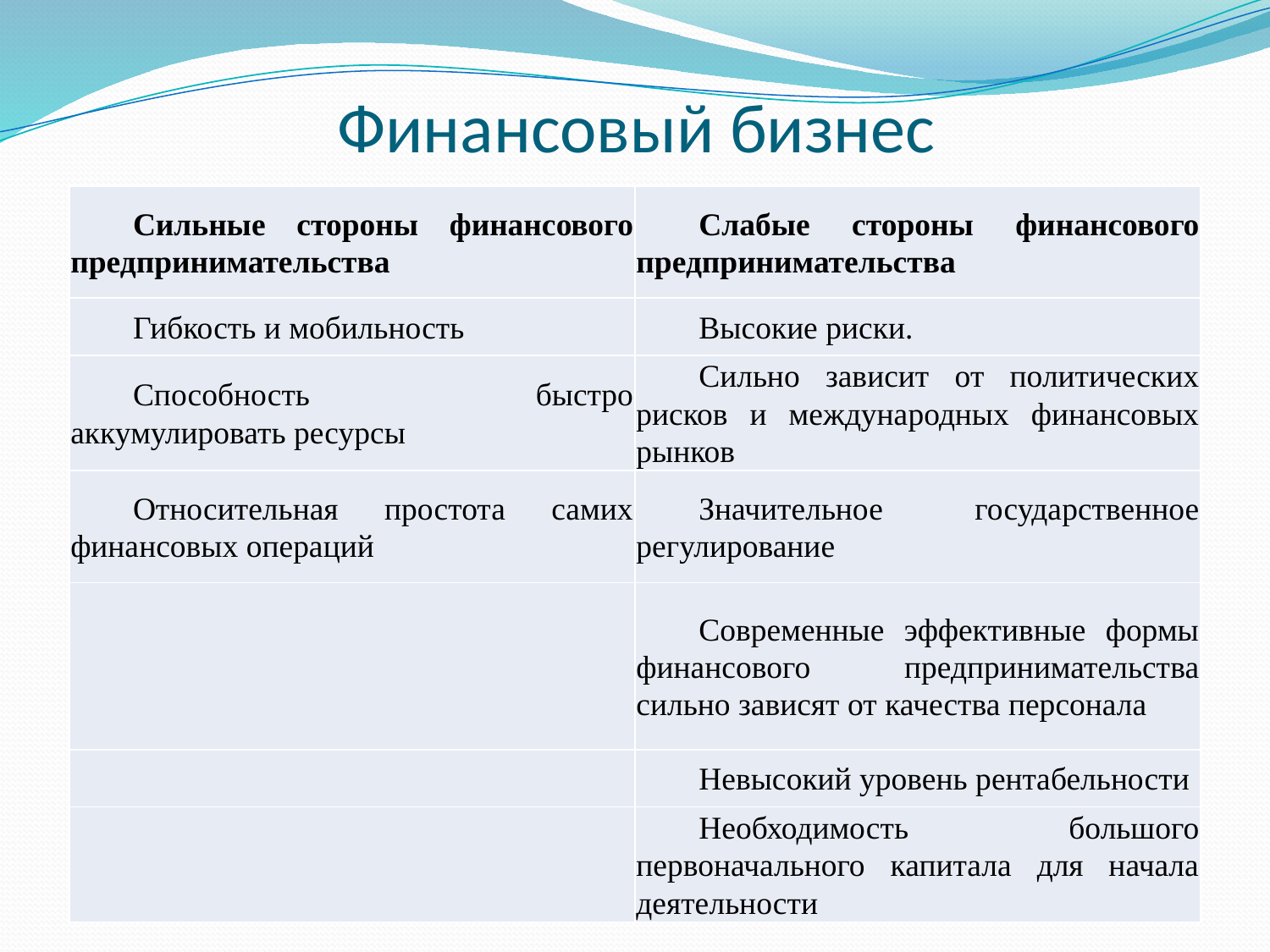

# Финансовый бизнес
| Сильные стороны финансового предпринимательства | Слабые стороны финансового предпринимательства |
| --- | --- |
| Гибкость и мобильность | Высокие риски. |
| Способность быстро аккумулировать ресурсы | Сильно зависит от политических рисков и международных финансовых рынков |
| Относительная простота самих финансовых операций | Значительное государственное регулирование |
|  | Современные эффективные формы финансового предпринимательства сильно зависят от качества персонала |
|  | Невысокий уровень рентабельности |
|  | Необходимость большого первоначального капитала для начала деятельности |